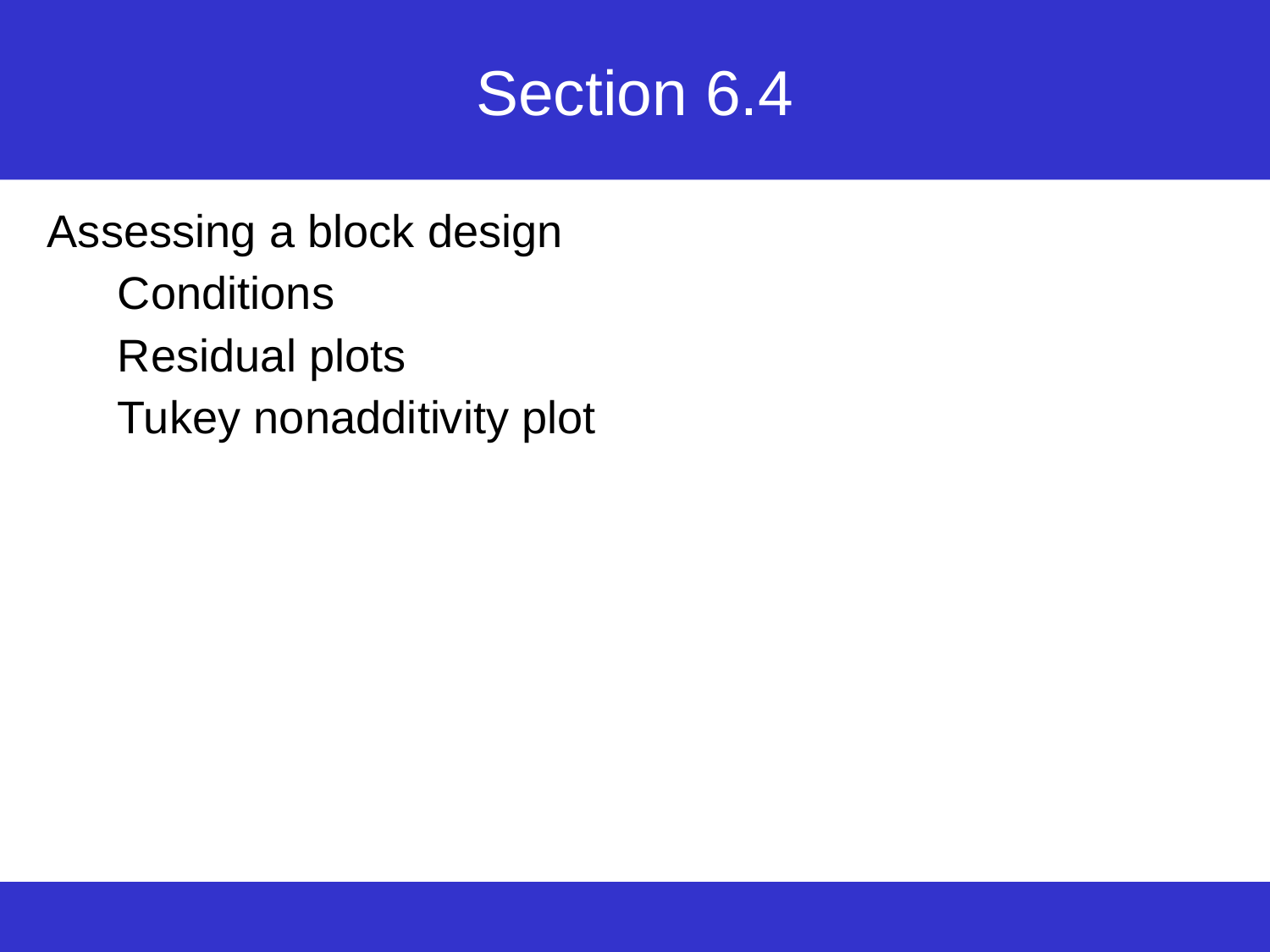

# Section 6.4
Assessing a block design
Conditions
Residual plots
Tukey nonadditivity plot